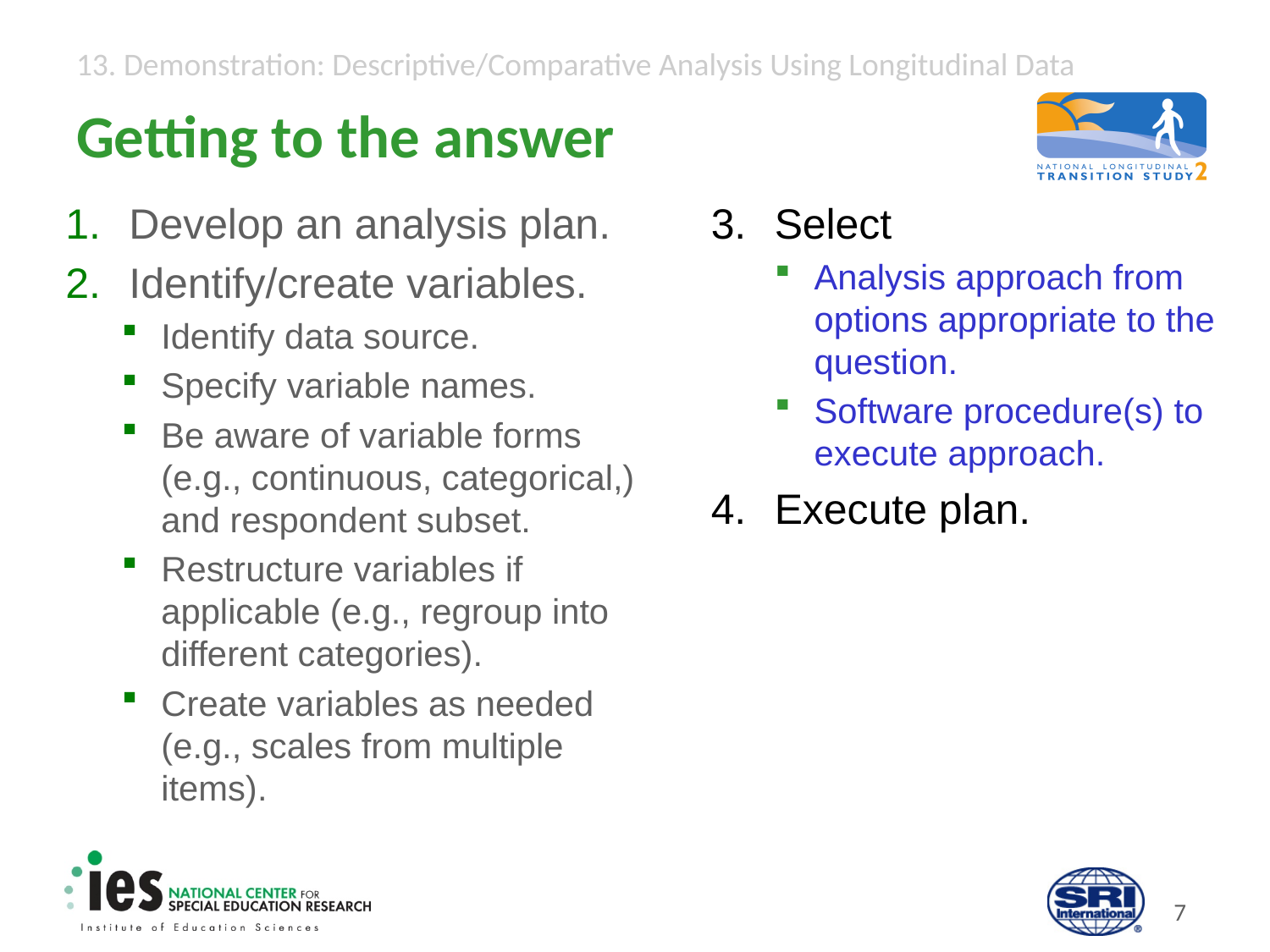

# Getting to the answer
Develop an analysis plan.
Identify/create variables.
Identify data source.
Specify variable names.
Be aware of variable forms (e.g., continuous, categorical,) and respondent subset.
Restructure variables if applicable (e.g., regroup into different categories).
Create variables as needed (e.g., scales from multiple items).
Select
Analysis approach from options appropriate to the question.
Software procedure(s) to execute approach.
Execute plan.
7